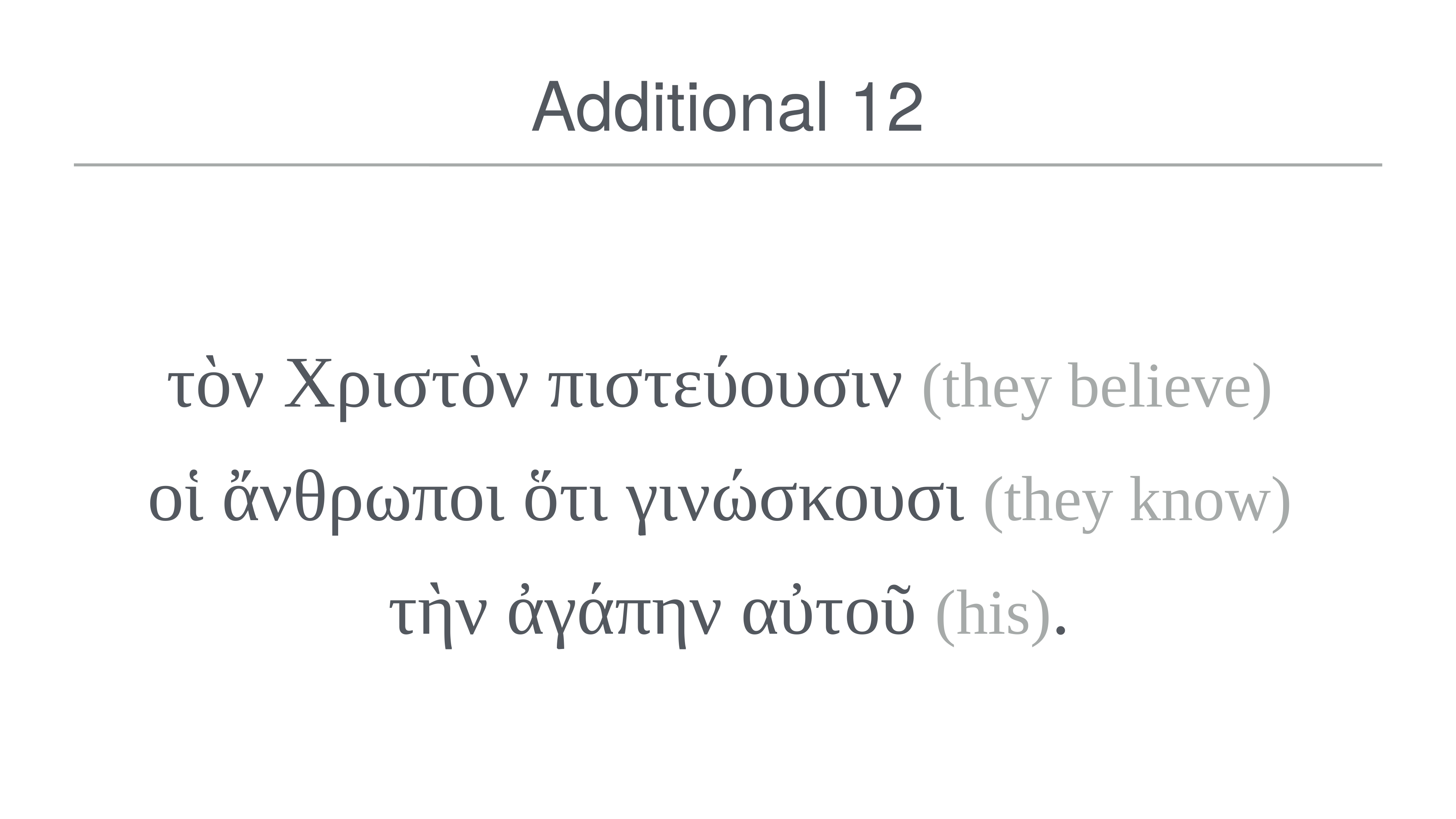

# Additional 12
τὸν Χριστὸν πιστεύουσιν (they believe)
οἱ ἄνθρωποι ὅτι γινώσκουσι (they know)
τὴν ἀγάπην αὐτοῦ (his).